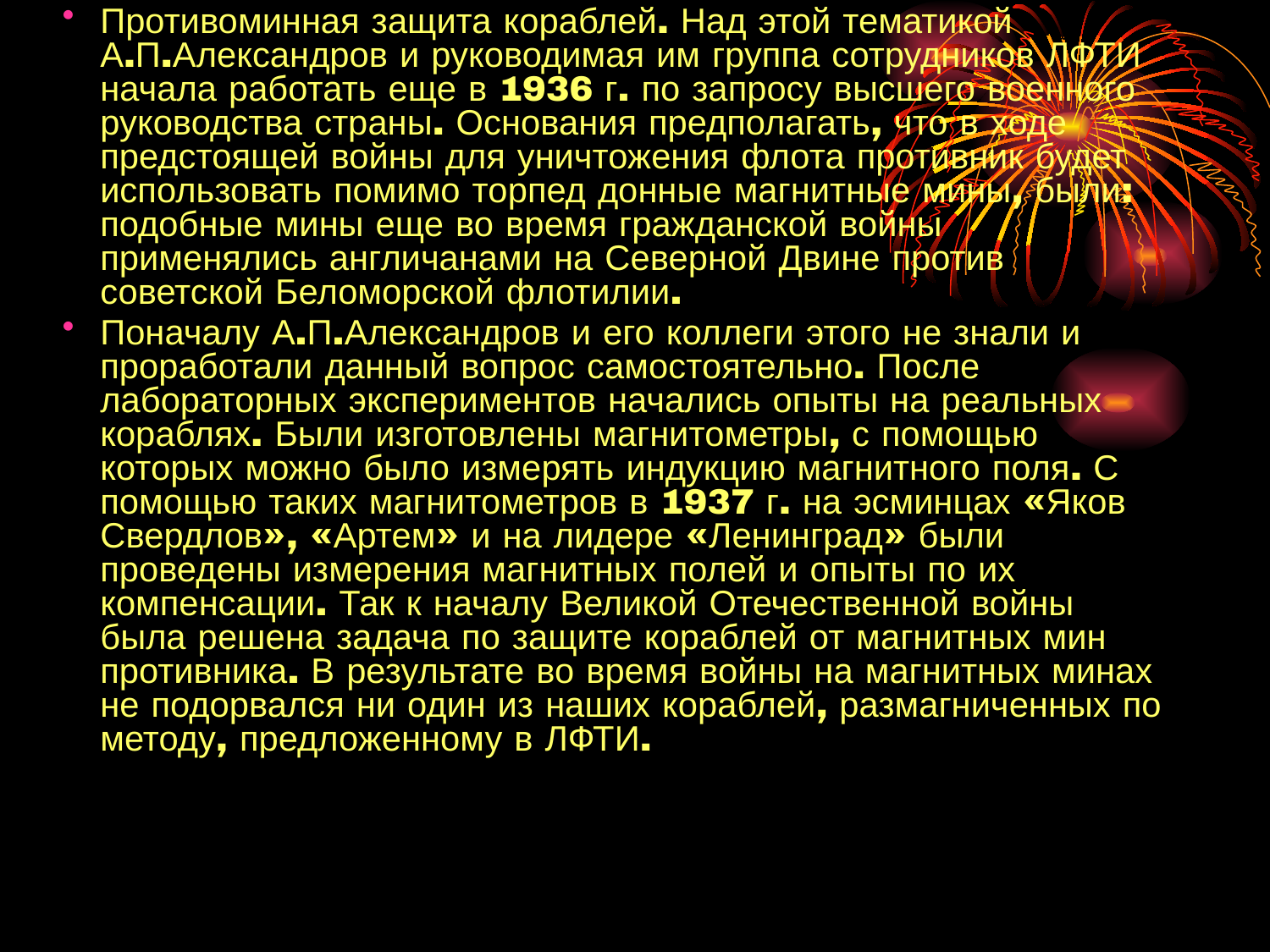

Противоминная защита кораблей. Над этой тематикой А.П.Александров и руководимая им группа сотрудников ЛФТИ начала работать еще в 1936 г. по запросу высшего военного руководства страны. Основания предполагать, что в ходе предстоящей войны для уничтожения флота противник будет использовать помимо торпед донные магнитные мины, были: подобные мины еще во время гражданской войны применялись англичанами на Северной Двине против советской Беломорской флотилии.
Поначалу А.П.Александров и его коллеги этого не знали и проработали данный вопрос самостоятельно. После лабораторных экспериментов начались опыты на реальных кораблях. Были изготовлены магнитометры, с помощью которых можно было измерять индукцию магнитного поля. С помощью таких магнитометров в 1937 г. на эсминцах «Яков Свердлов», «Артем» и на лидере «Ленинград» были проведены измерения магнитных полей и опыты по их компенсации. Так к началу Великой Отечественной войны была решена задача по защите кораблей от магнитных мин противника. В результате во время войны на магнитных минах не подорвался ни один из наших кораблей, размагниченных по методу, предложенному в ЛФТИ.